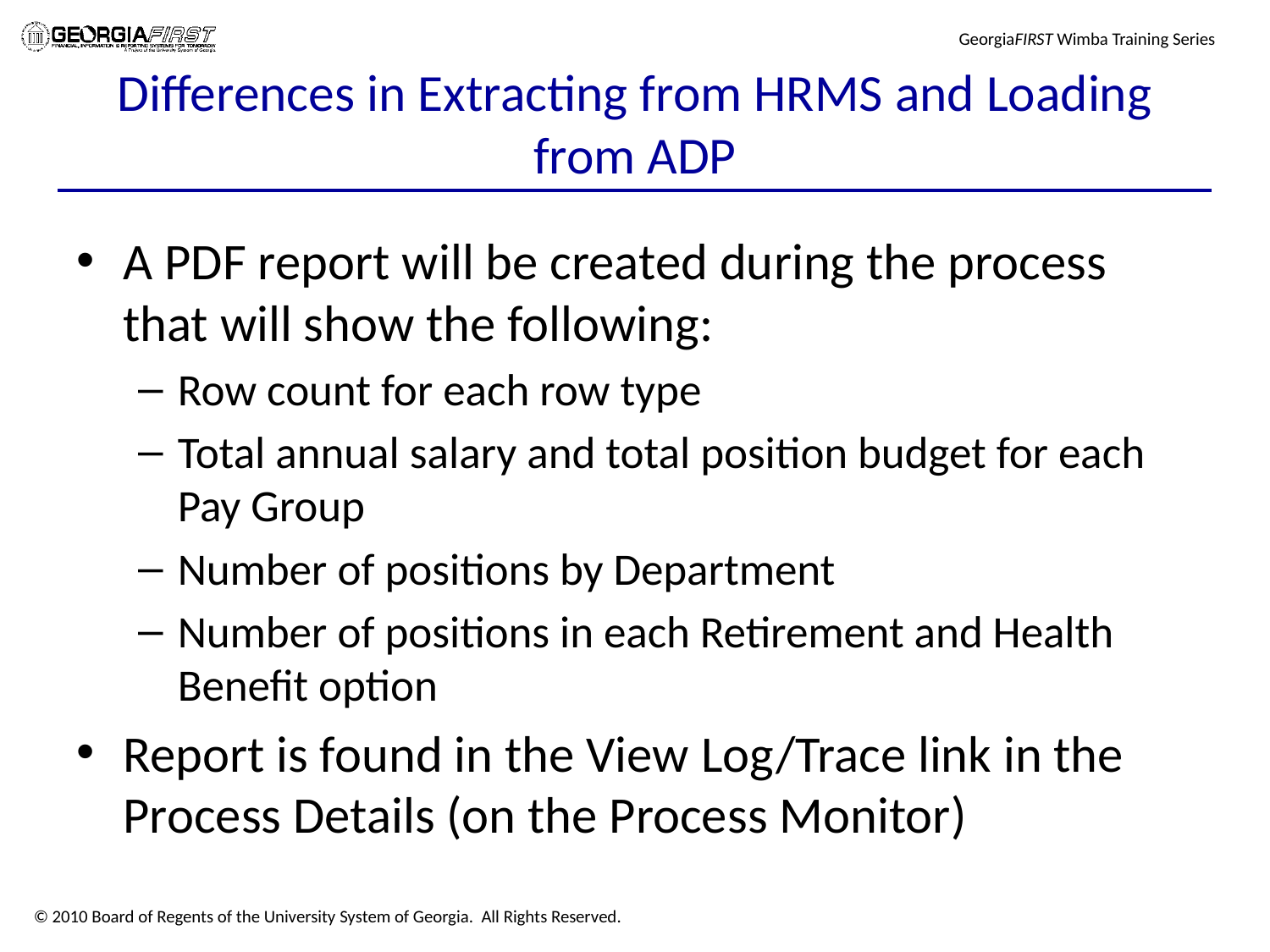

# Differences in Extracting from HRMS and Loading from ADP
A PDF report will be created during the process that will show the following:
Row count for each row type
Total annual salary and total position budget for each Pay Group
Number of positions by Department
Number of positions in each Retirement and Health Benefit option
Report is found in the View Log/Trace link in the Process Details (on the Process Monitor)